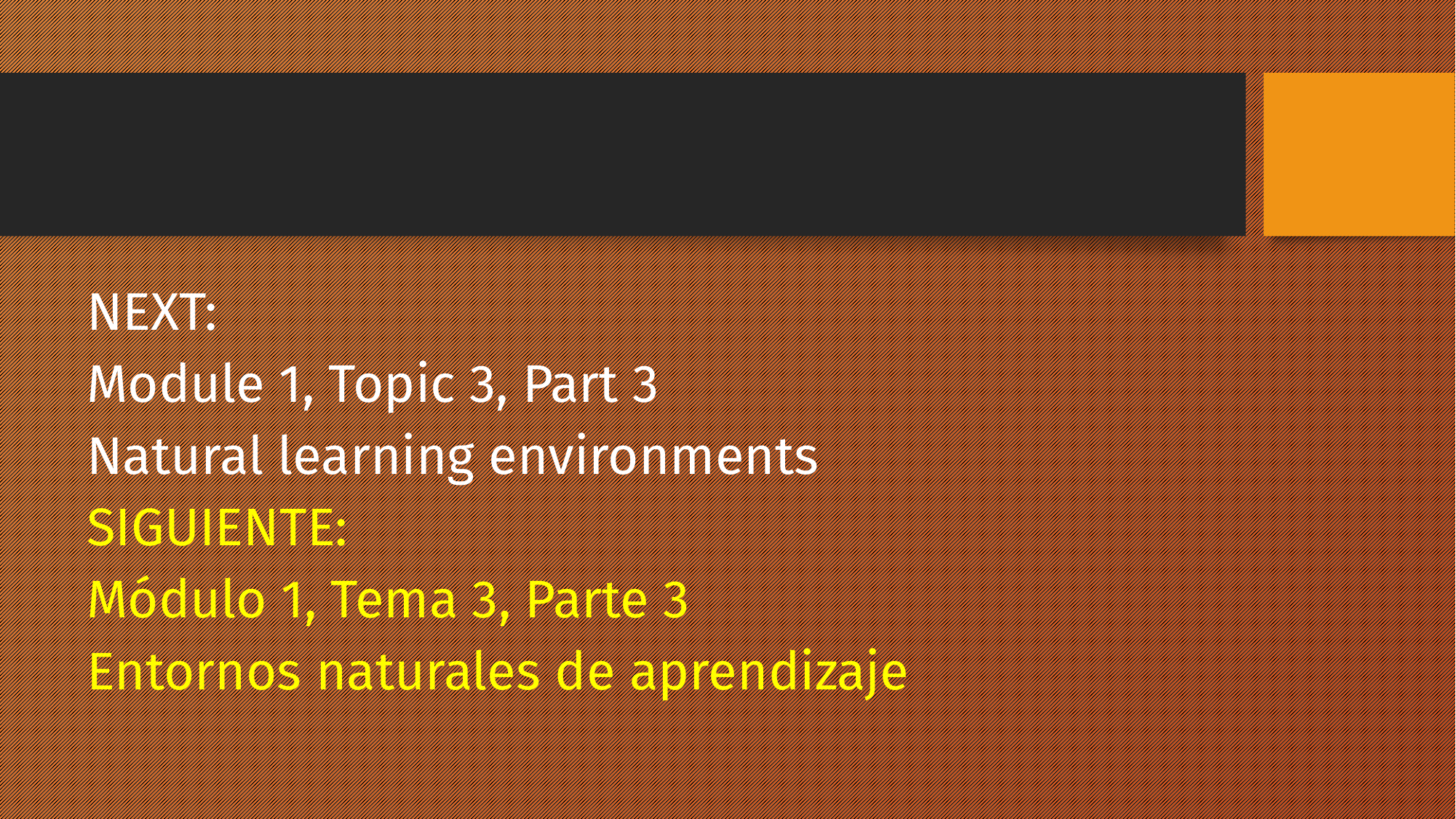

#
NEXT:
Module 1, Topic 3, Part 3
Natural learning environments
SIGUIENTE:
Módulo 1, Tema 3, Parte 3
Entornos naturales de aprendizaje